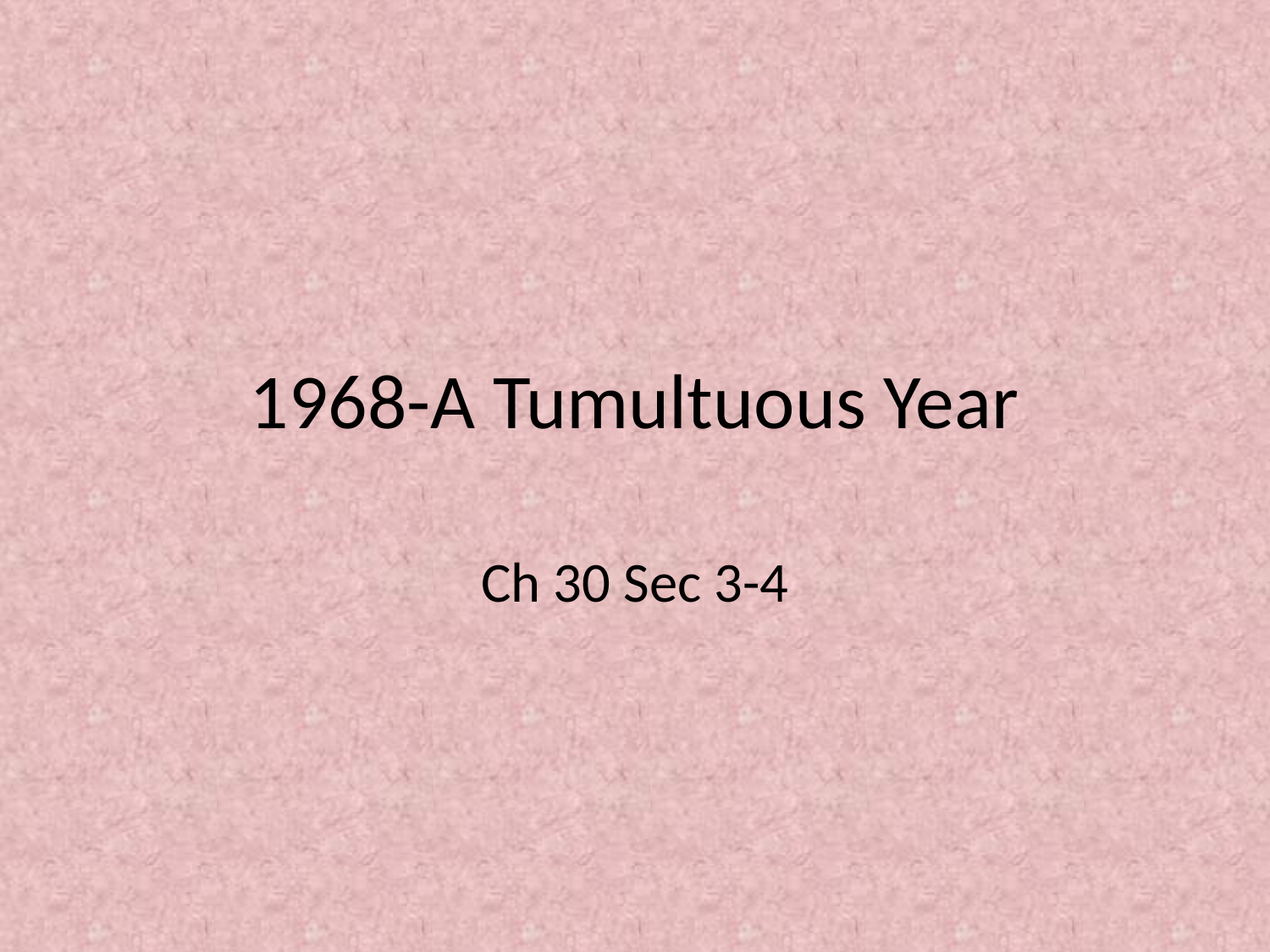

# 1968-A Tumultuous Year
Ch 30 Sec 3-4